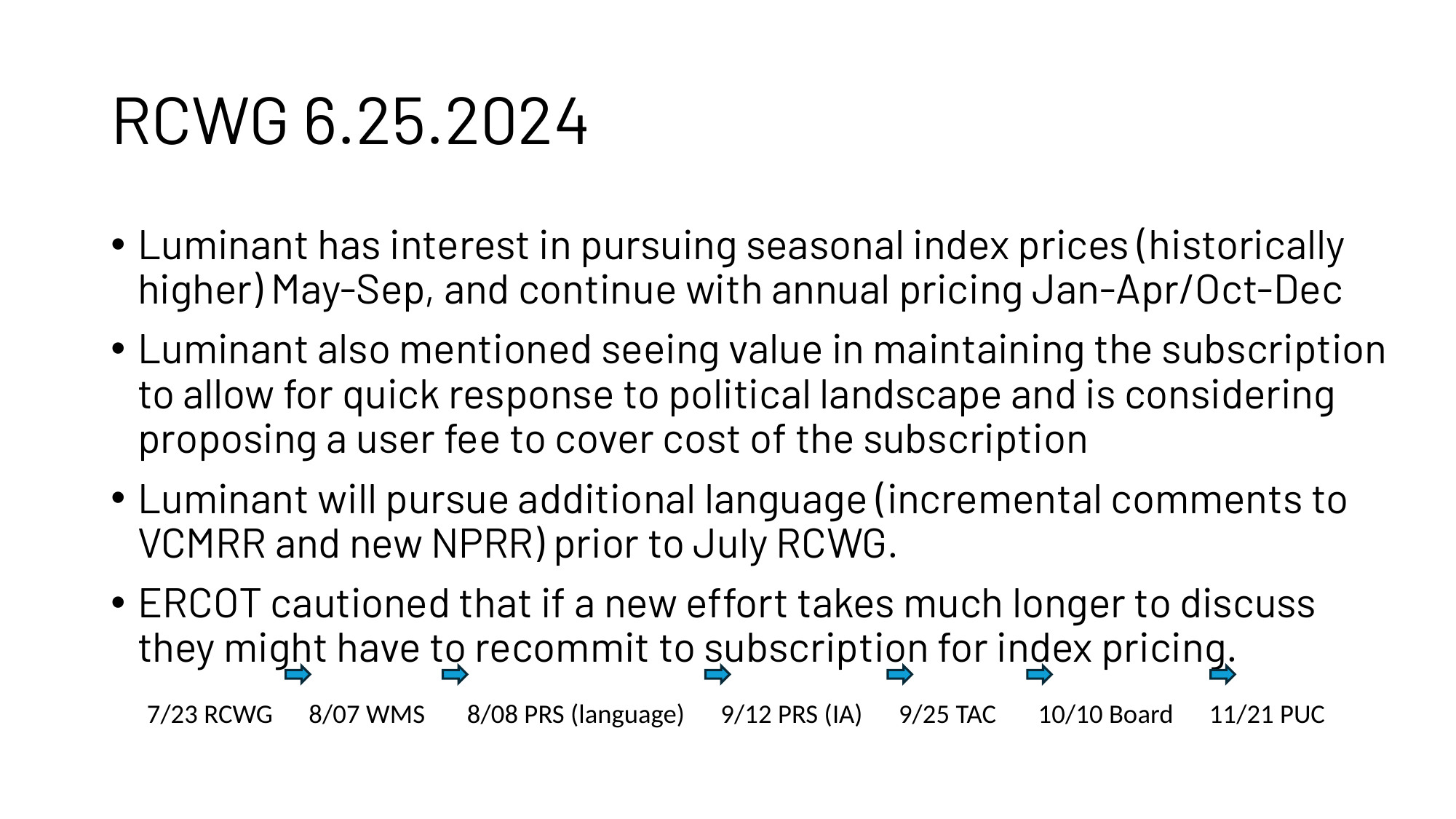

# RCWG 6.25.2024
Luminant has interest in pursuing seasonal index prices (historically higher) May-Sep, and continue with annual pricing Jan-Apr/Oct-Dec
Luminant also mentioned seeing value in maintaining the subscription to allow for quick response to political landscape and is considering proposing a user fee to cover cost of the subscription
Luminant will pursue additional language (incremental comments to VCMRR and new NPRR) prior to July RCWG.
ERCOT cautioned that if a new effort takes much longer to discuss they might have to recommit to subscription for index pricing.

      7/23 RCWG      8/07 WMS       8/08 PRS (language)      9/12 PRS (IA)      9/25 TAC       10/10 Board      11/21 PUC